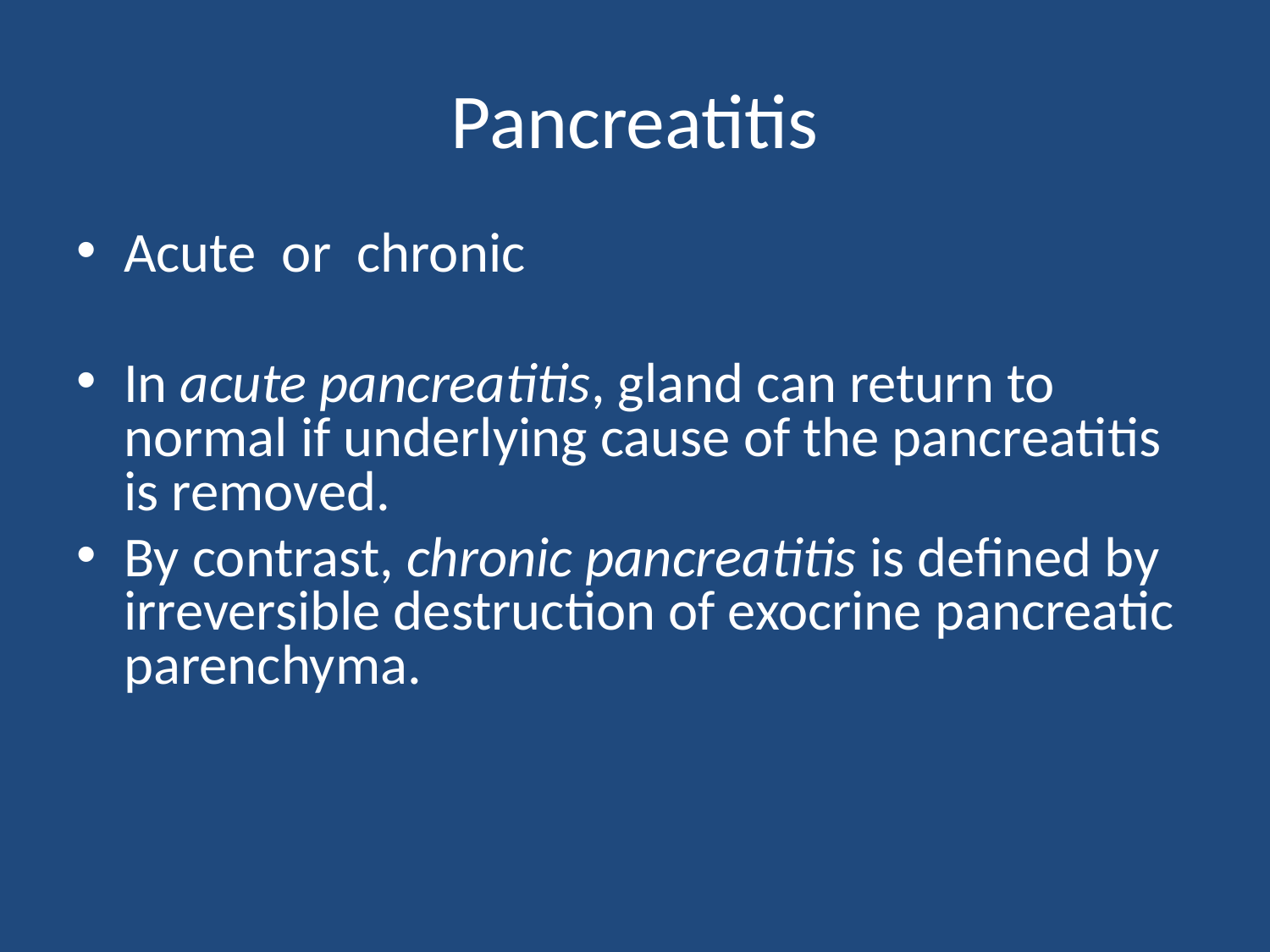

# Pancreatitis
Acute  or  chronic

In acute pancreatitis, gland can return to normal if underlying cause of the pancreatitis is removed.
By contrast, chronic pancreatitis is defined by  irreversible destruction of exocrine pancreatic parenchyma.